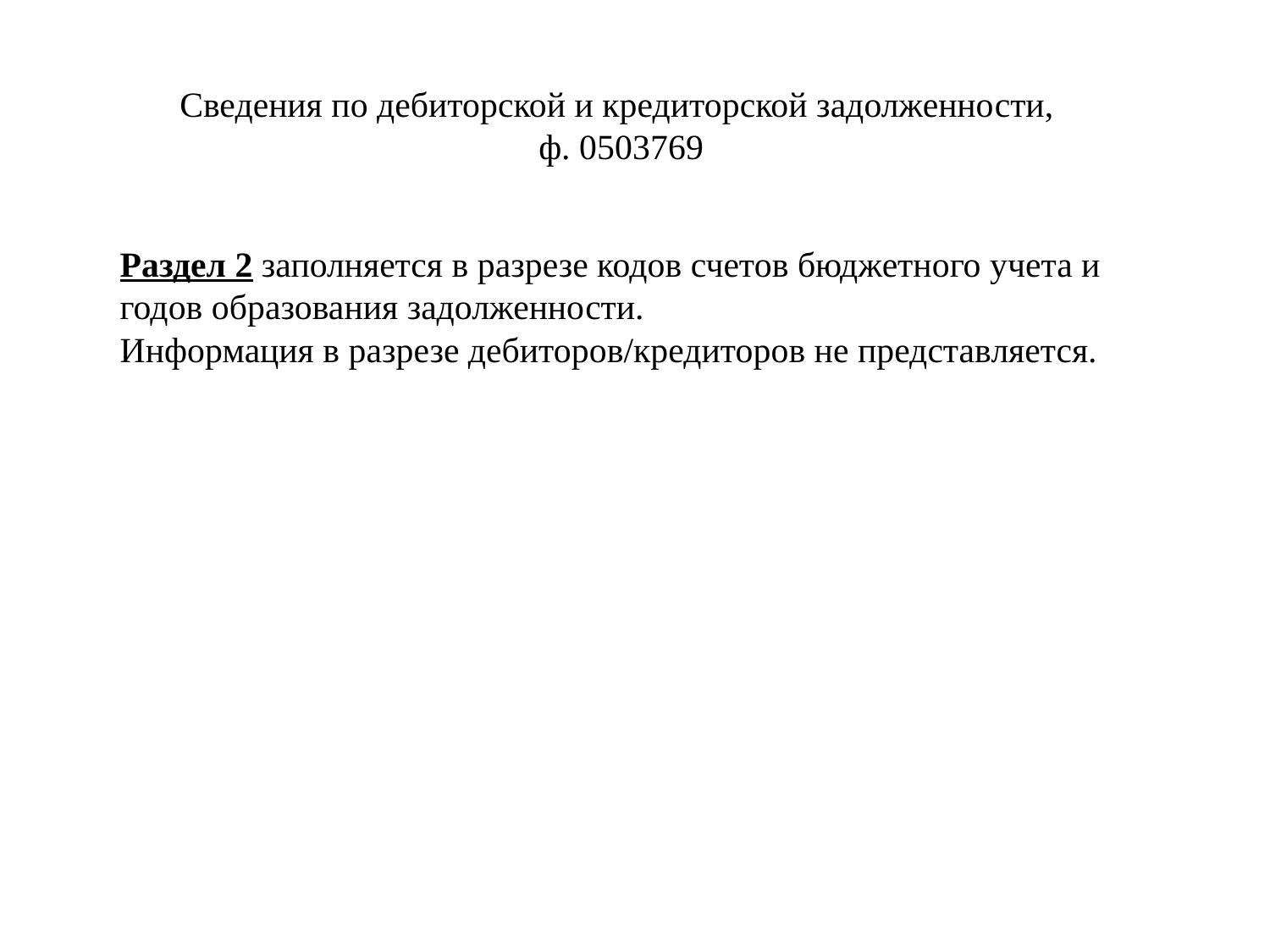

Сведения по дебиторской и кредиторской задолженности,
ф. 0503769
Раздел 2 заполняется в разрезе кодов счетов бюджетного учета и годов образования задолженности.
Информация в разрезе дебиторов/кредиторов не представляется.